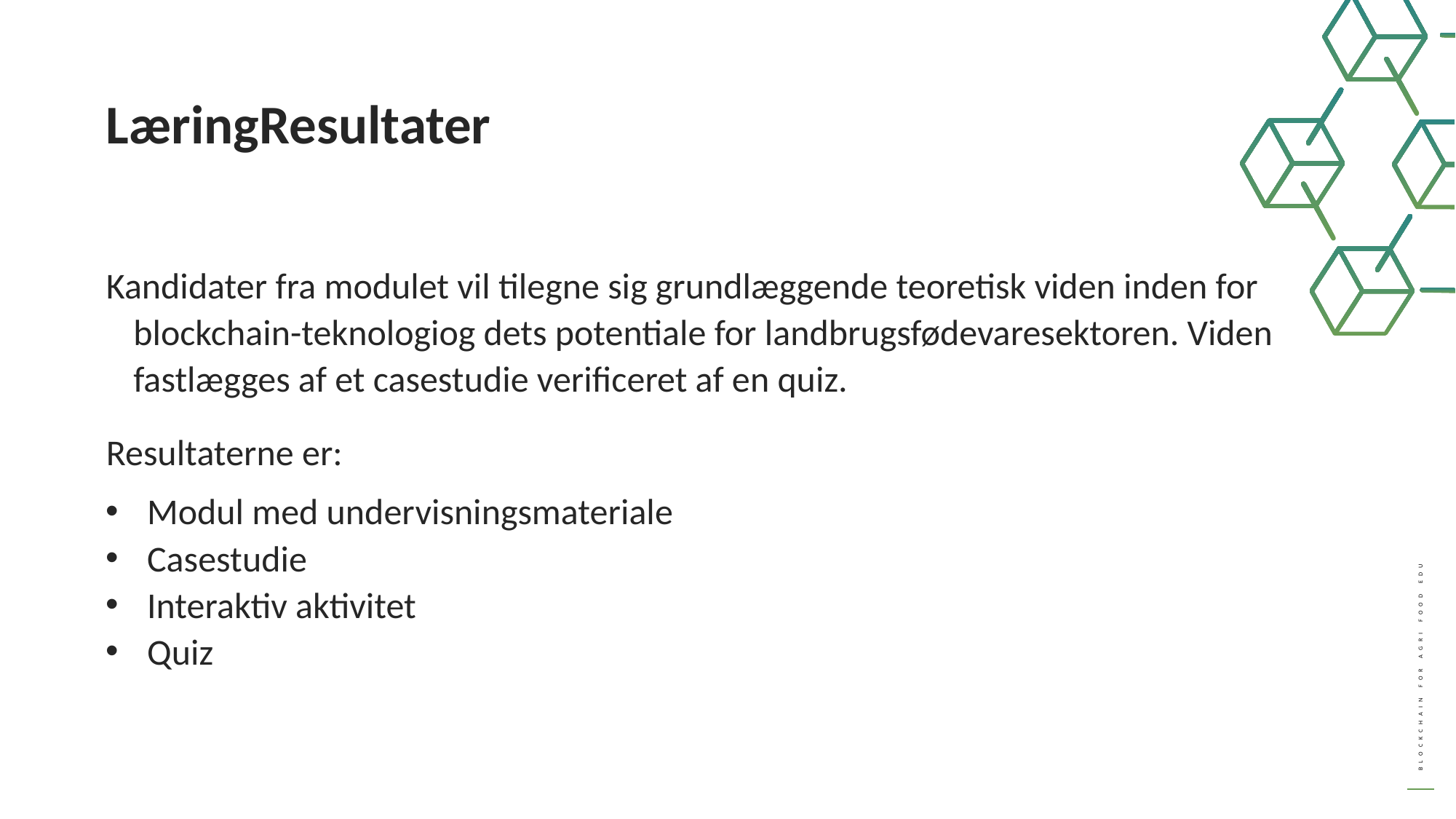

LæringResultater
Kandidater fra modulet vil tilegne sig grundlæggende teoretisk viden inden for blockchain-teknologiog dets potentiale for landbrugsfødevaresektoren. Viden fastlægges af et casestudie verificeret af en quiz.
Resultaterne er:
Modul med undervisningsmateriale
Casestudie
Interaktiv aktivitet
Quiz